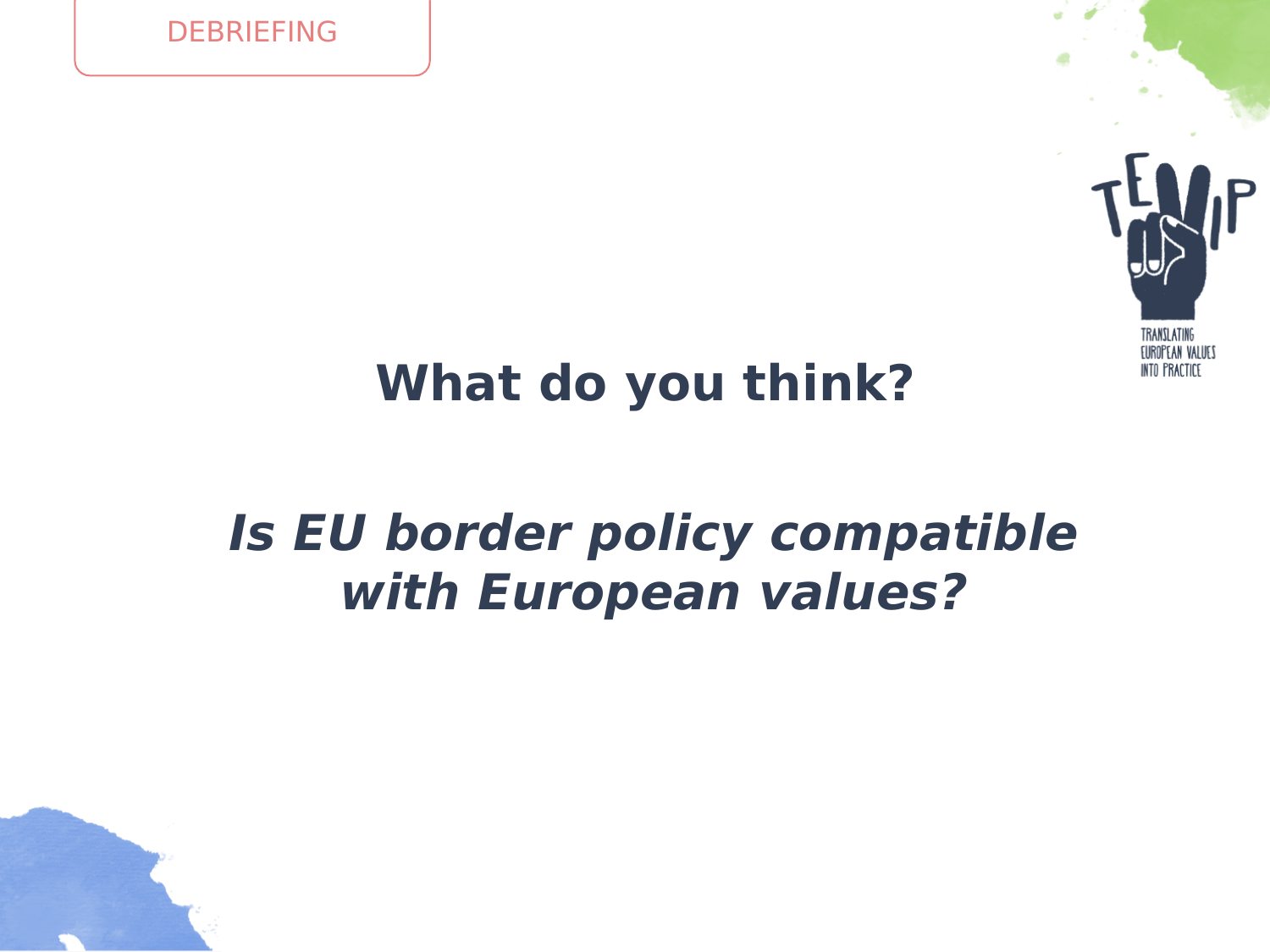

DEBRIEFING
What do you think?
Is EU border policy compatible with European values?